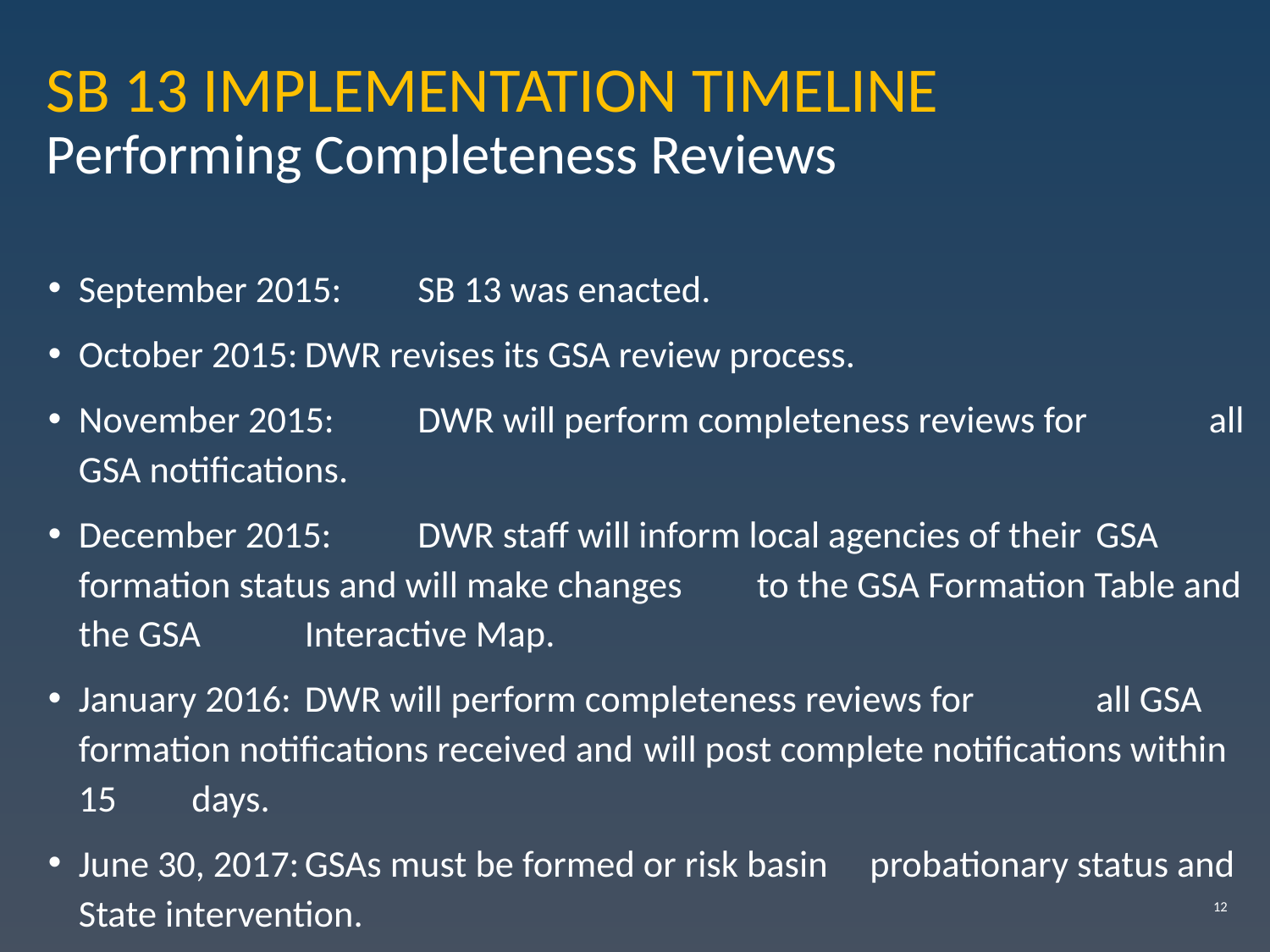

# SB 13 IMPLEMENTATION TIMELINE Performing Completeness Reviews
September 2015:	SB 13 was enacted.
October 2015:	DWR revises its GSA review process.
November 2015:	DWR will perform completeness reviews for 				all GSA notifications.
December 2015:	DWR staff will inform local agencies of their 				GSA formation status and will make changes 				to the GSA Formation Table and the GSA 				Interactive Map.
January 2016:		DWR will perform completeness reviews for 				all GSA formation notifications received and 				will post complete notifications within 15 				days.
June 30, 2017:	GSAs must be formed or risk basin 					probationary status and State intervention.
12